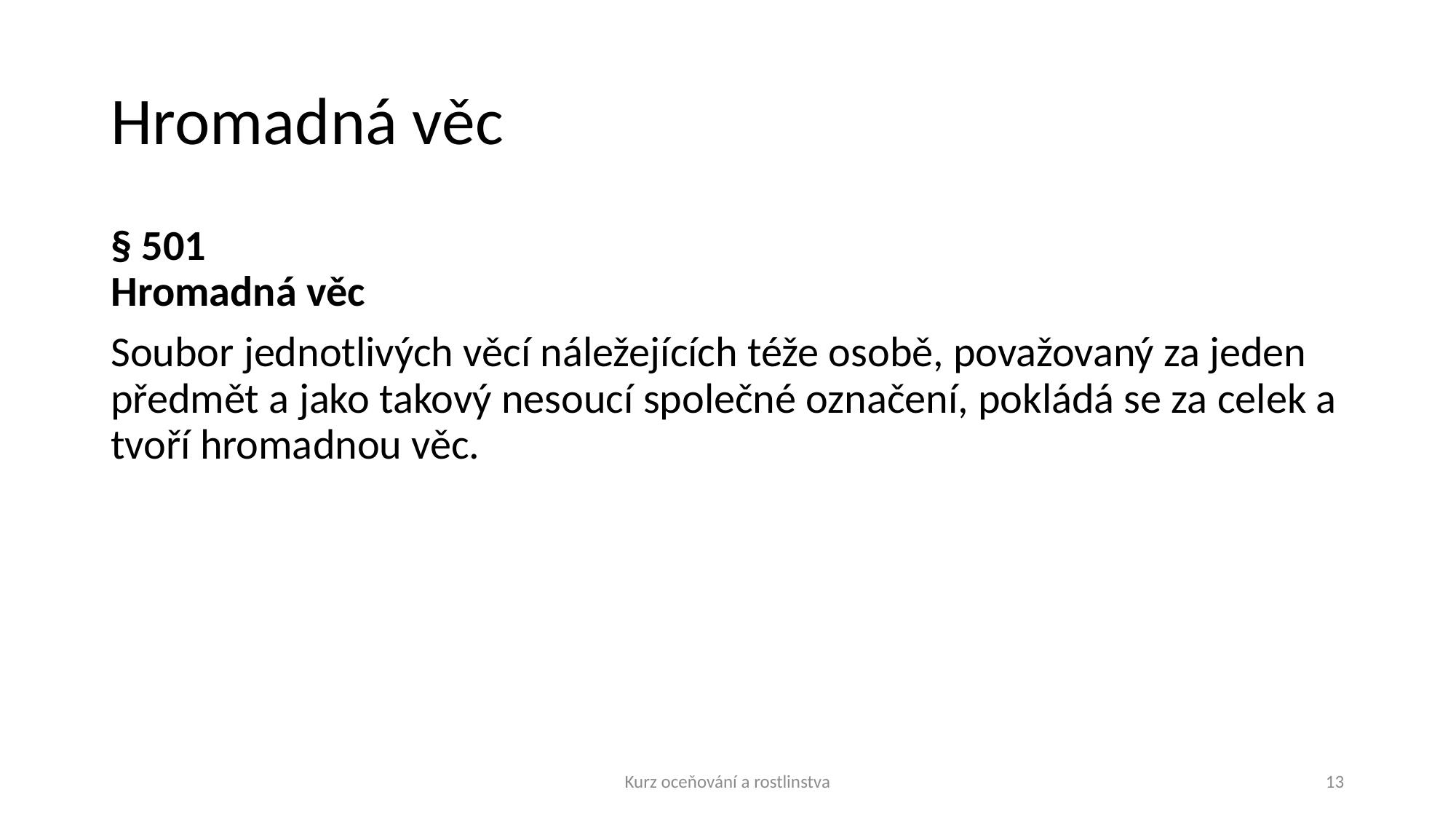

# Hromadná věc
§ 501
Hromadná věc
Soubor jednotlivých věcí náležejících téže osobě, považovaný za jeden předmět a jako takový nesoucí společné označení, pokládá se za celek a tvoří hromadnou věc.

Kurz oceňování a rostlinstva
13